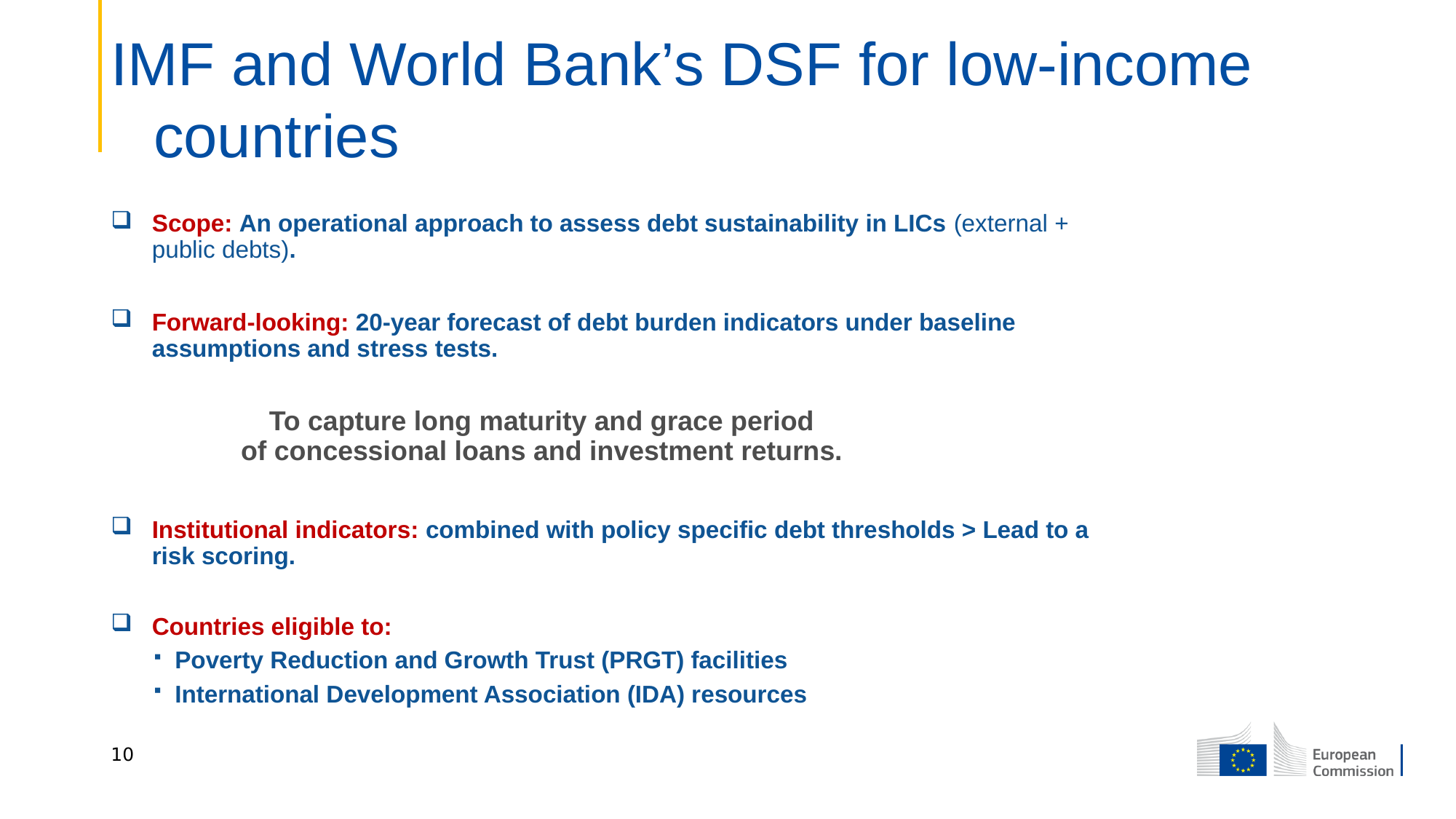

IMF and World Bank’s DSF for low-income countries
#
Scope: An operational approach to assess debt sustainability in LICs (external + public debts).
Forward-looking: 20-year forecast of debt burden indicators under baseline assumptions and stress tests.
To capture long maturity and grace period
of concessional loans and investment returns.
Institutional indicators: combined with policy specific debt thresholds > Lead to a risk scoring.
Countries eligible to:
Poverty Reduction and Growth Trust (PRGT) facilities
International Development Association (IDA) resources
10